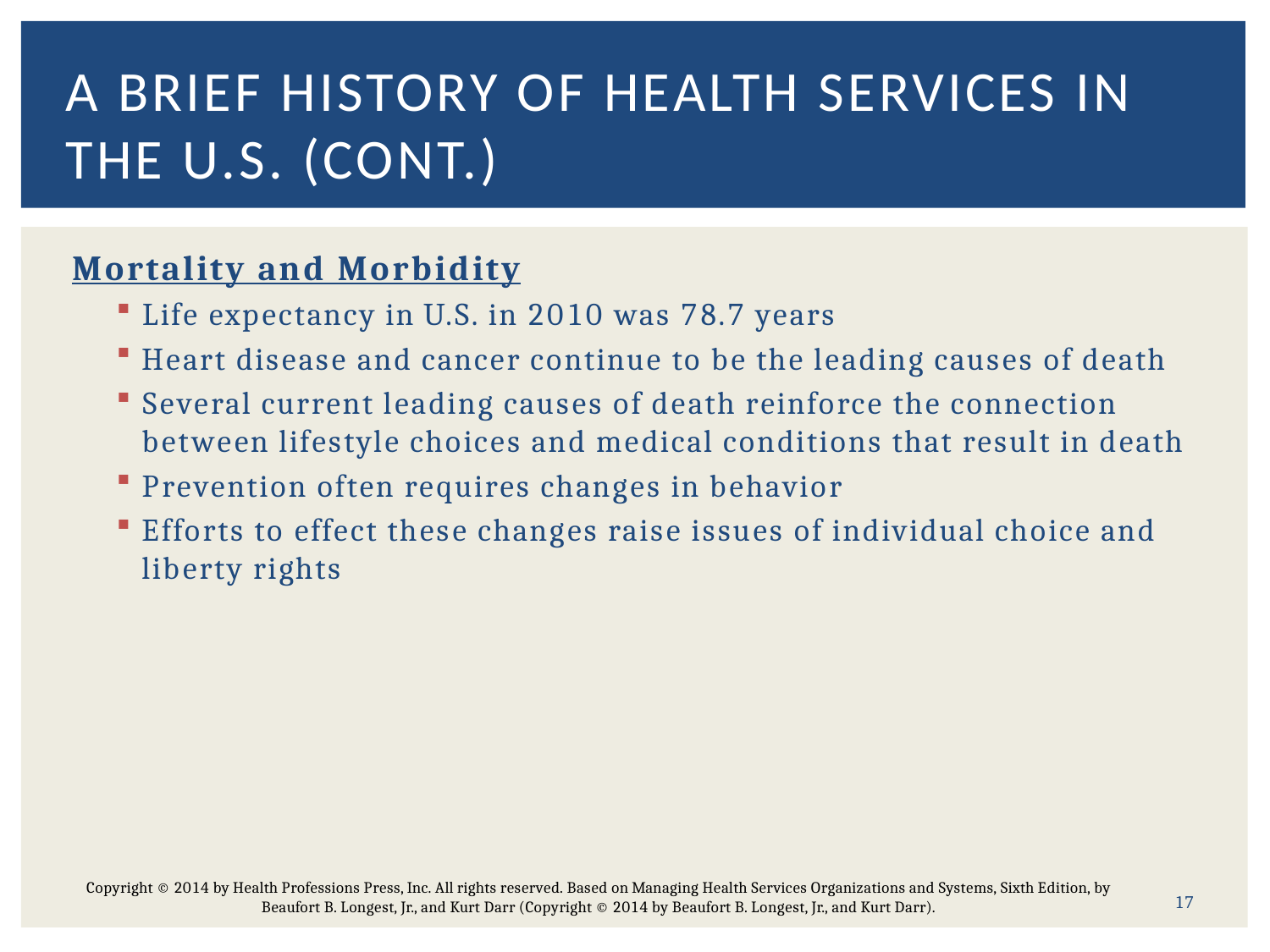

# A brief history of health services in the U.S. (Cont.)
Mortality and Morbidity
Life expectancy in U.S. in 2010 was 78.7 years
Heart disease and cancer continue to be the leading causes of death
Several current leading causes of death reinforce the connection between lifestyle choices and medical conditions that result in death
Prevention often requires changes in behavior
Efforts to effect these changes raise issues of individual choice and liberty rights

Copyright © 2014 by Health Professions Press, Inc. All rights reserved. Based on Managing Health Services Organizations and Systems, Sixth Edition, by Beaufort B. Longest, Jr., and Kurt Darr (Copyright © 2014 by Beaufort B. Longest, Jr., and Kurt Darr).
17